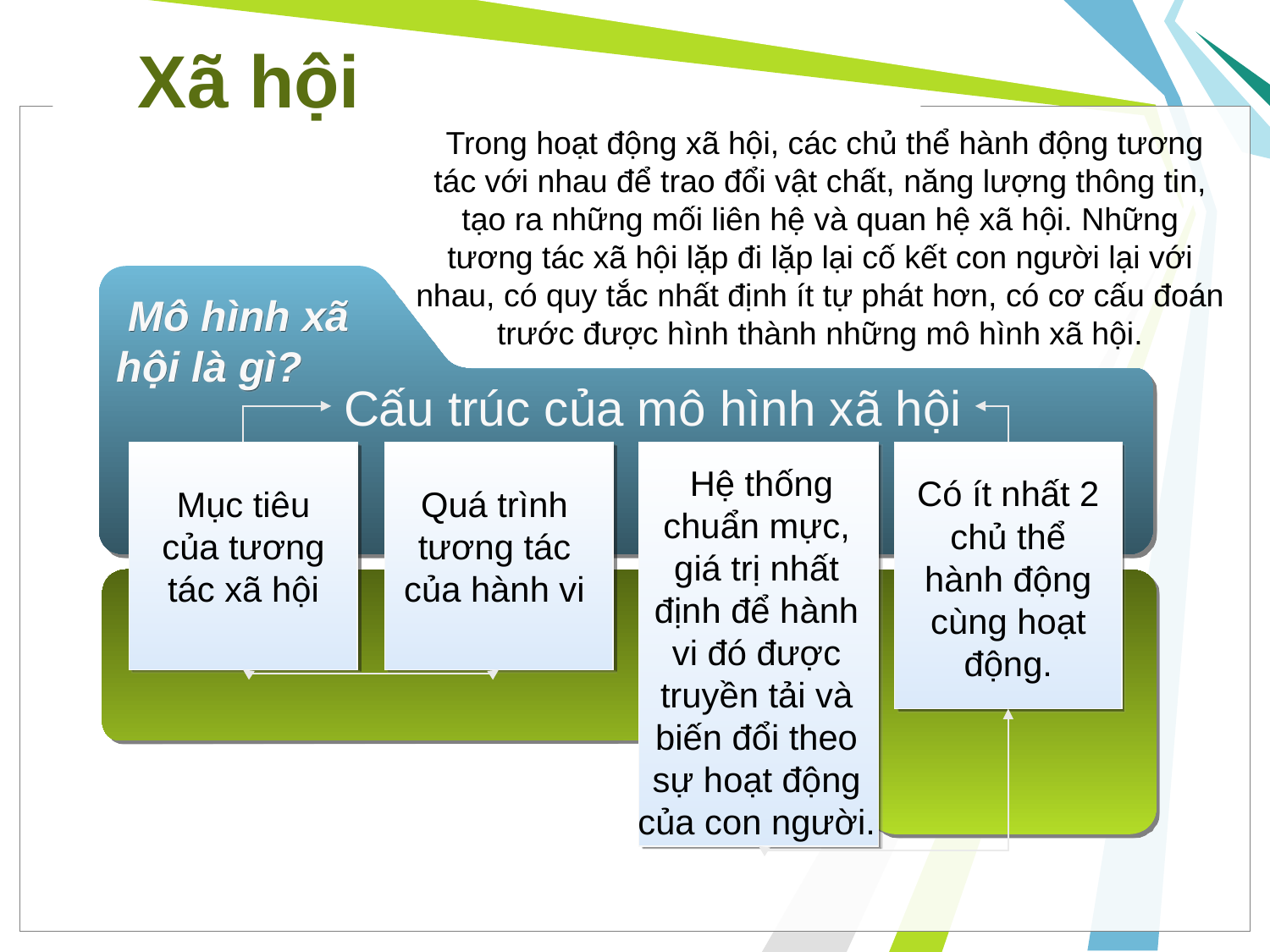

Xã hội
 Trong hoạt động xã hội, các chủ thể hành động tương tác với nhau để trao đổi vật chất, năng lượng thông tin, tạo ra những mối liên hệ và quan hệ xã hội. Những tương tác xã hội lặp đi lặp lại cố kết con người lại với nhau, có quy tắc nhất định ít tự phát hơn, có cơ cấu đoán trước được hình thành những mô hình xã hội.

 Mô hình xã hội là gì?
Cấu trúc của mô hình xã hội

 Hệ thống chuẩn mực, giá trị nhất định để hành vi đó được truyền tải và biến đổi theo sự hoạt động của con người.
Có ít nhất 2 chủ thể hành động cùng hoạt động.
Mục tiêu của tương tác xã hội
Quá trình tương tác của hành vi